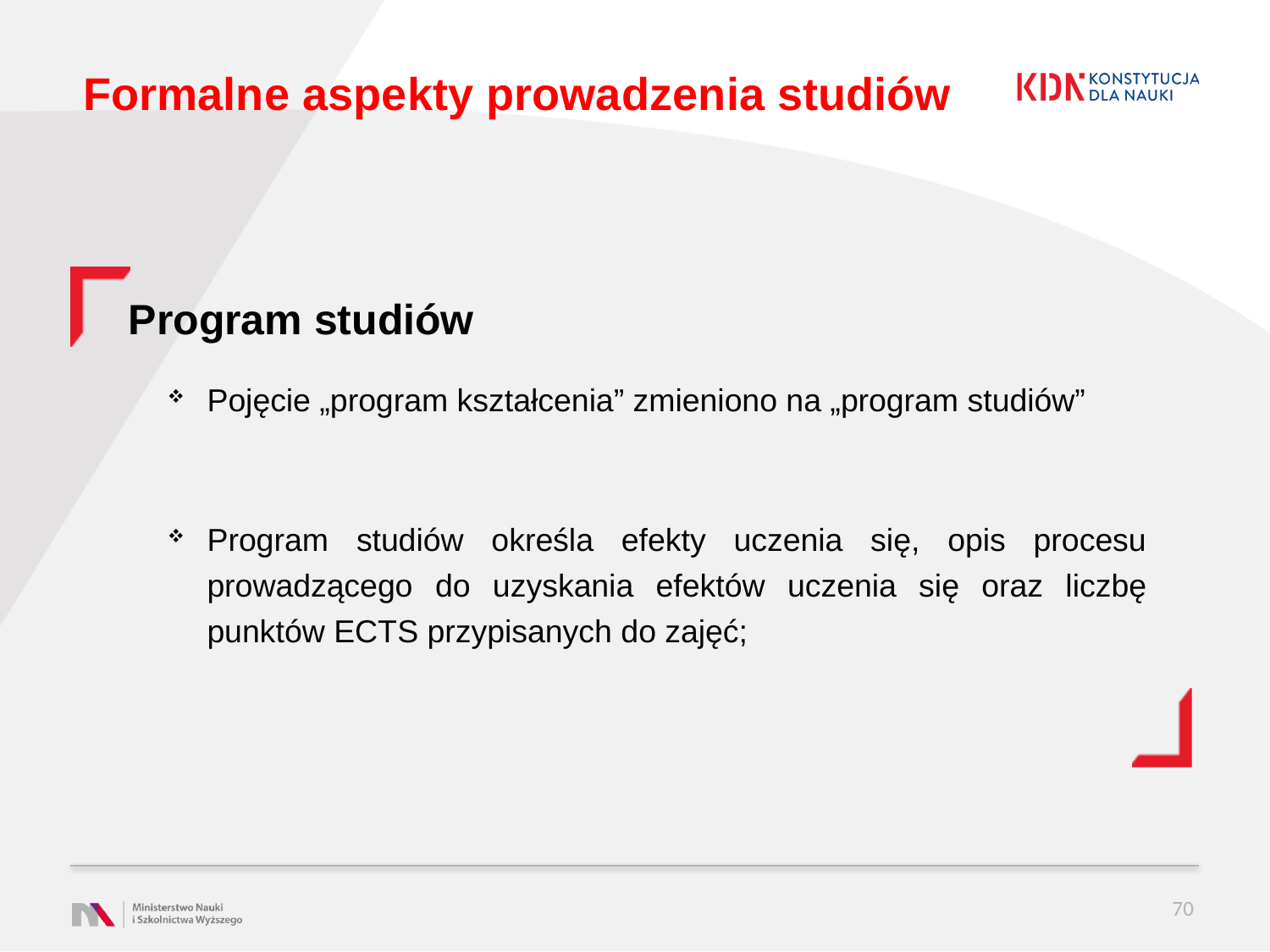

# Formalne aspekty prowadzenia studiów
Program studiów
Pojęcie „program kształcenia” zmieniono na „program studiów”

Program studiów określa efekty uczenia się, opis procesu prowadzącego do uzyskania efektów uczenia się oraz liczbę punktów ECTS przypisanych do zajęć;

70